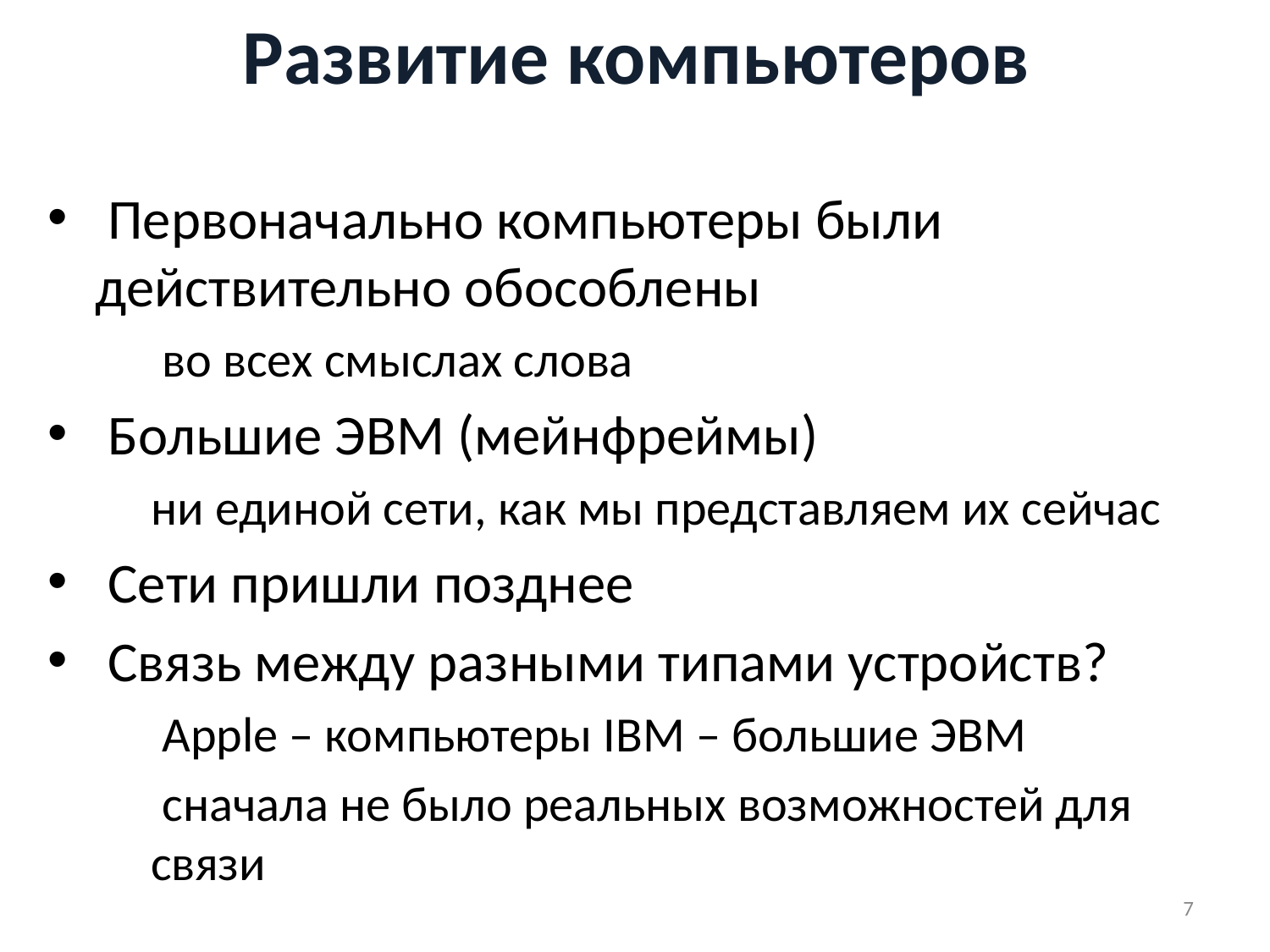

# Развитие компьютеров
 Первоначально компьютеры были действительно обособлены
 во всех смыслах слова
 Большие ЭВМ (мейнфреймы)
ни единой сети, как мы представляем их сейчас
 Сети пришли позднее
 Связь между разными типами устройств?
 Apple – компьютеры IBM – большие ЭВМ
 сначала не было реальных возможностей для связи
7